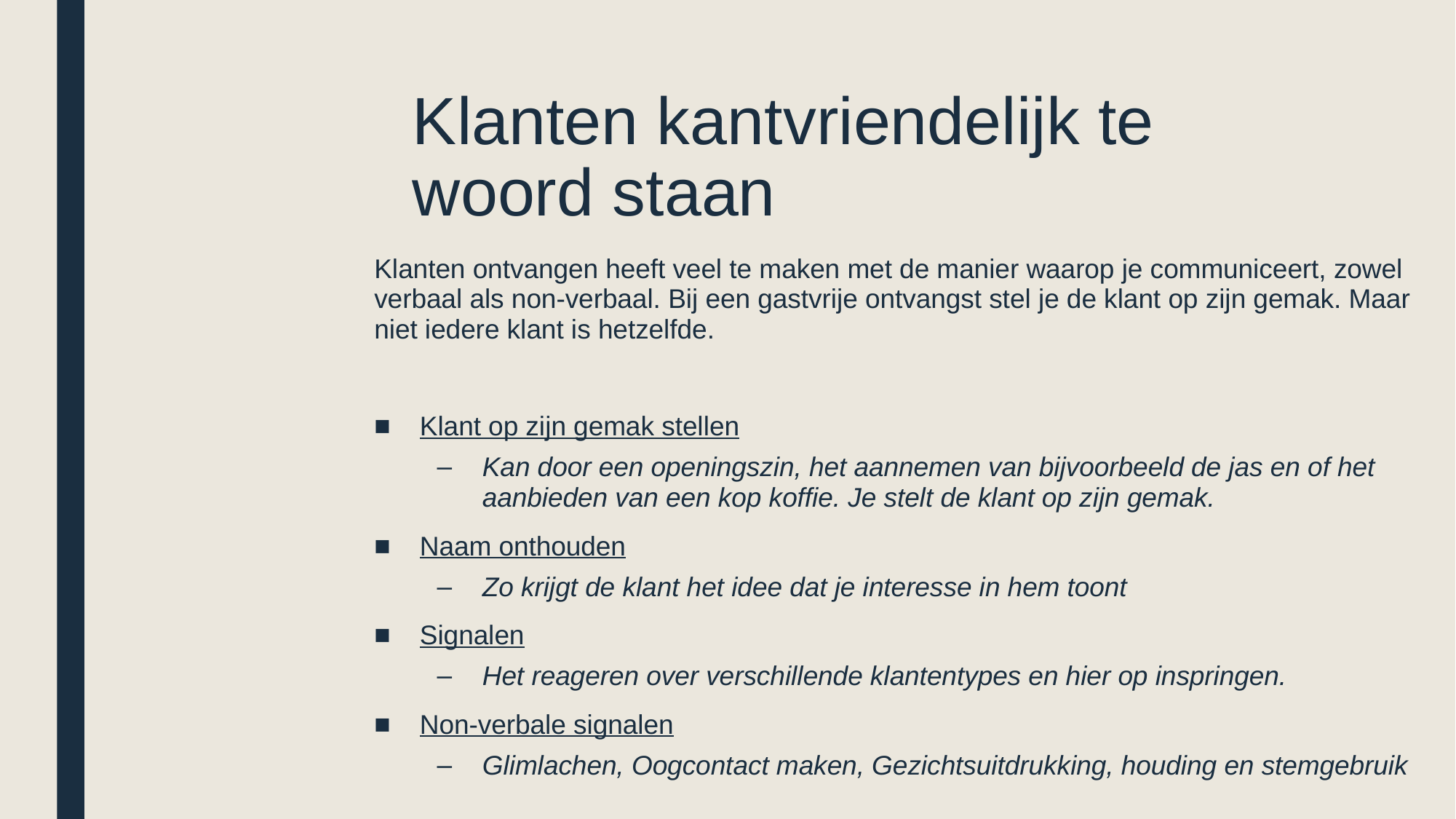

# Klanten kantvriendelijk te woord staan
Klanten ontvangen heeft veel te maken met de manier waarop je communiceert, zowel verbaal als non-verbaal. Bij een gastvrije ontvangst stel je de klant op zijn gemak. Maar niet iedere klant is hetzelfde.

Klant op zijn gemak stellen
Kan door een openingszin, het aannemen van bijvoorbeeld de jas en of het aanbieden van een kop koffie. Je stelt de klant op zijn gemak.
Naam onthouden
Zo krijgt de klant het idee dat je interesse in hem toont
Signalen
Het reageren over verschillende klantentypes en hier op inspringen.
Non-verbale signalen
Glimlachen, Oogcontact maken, Gezichtsuitdrukking, houding en stemgebruik